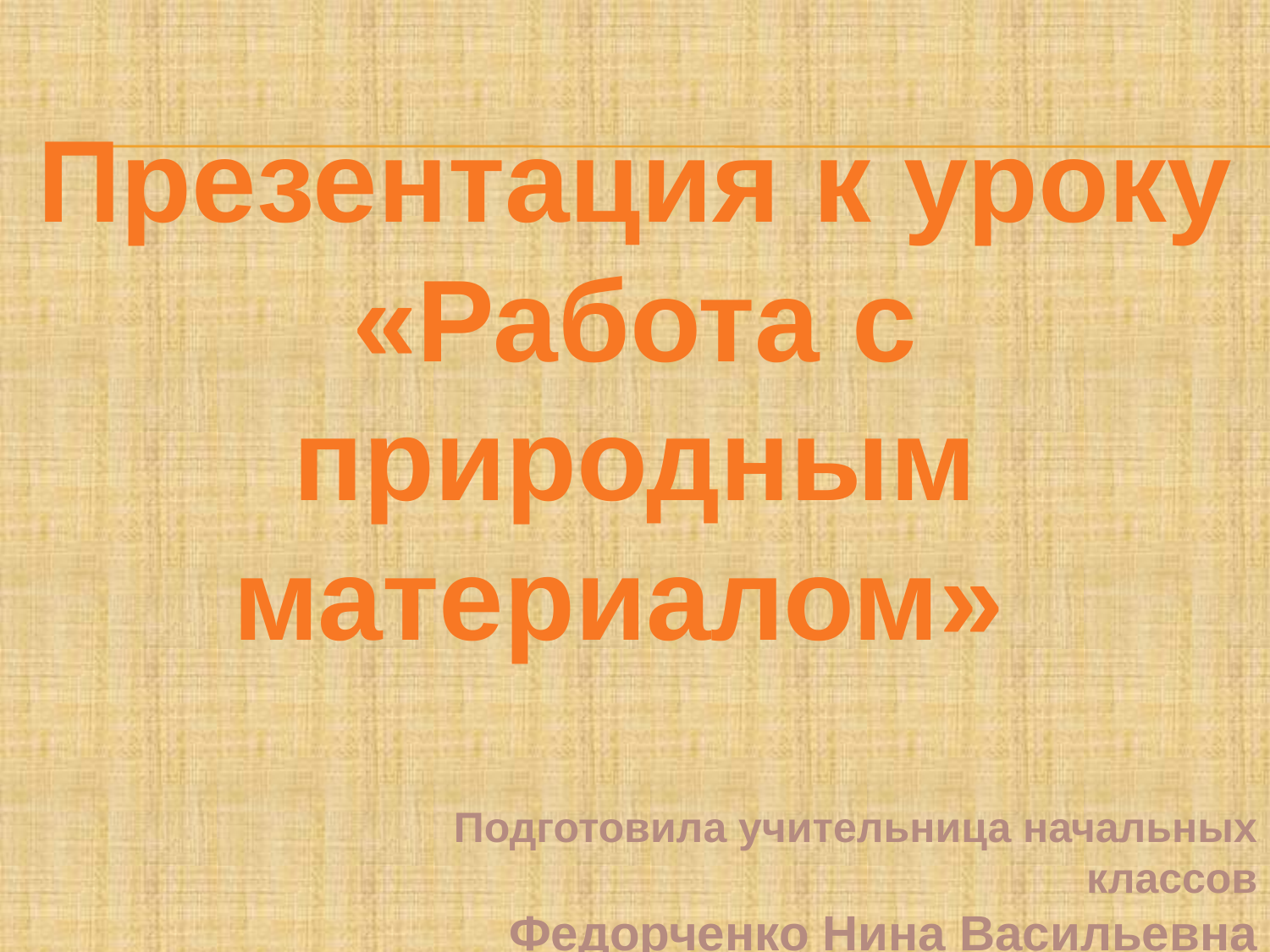

Презентация к уроку
«Работа с природным материалом»
Подготовила учительница начальных классов
Федорченко Нина Васильевна